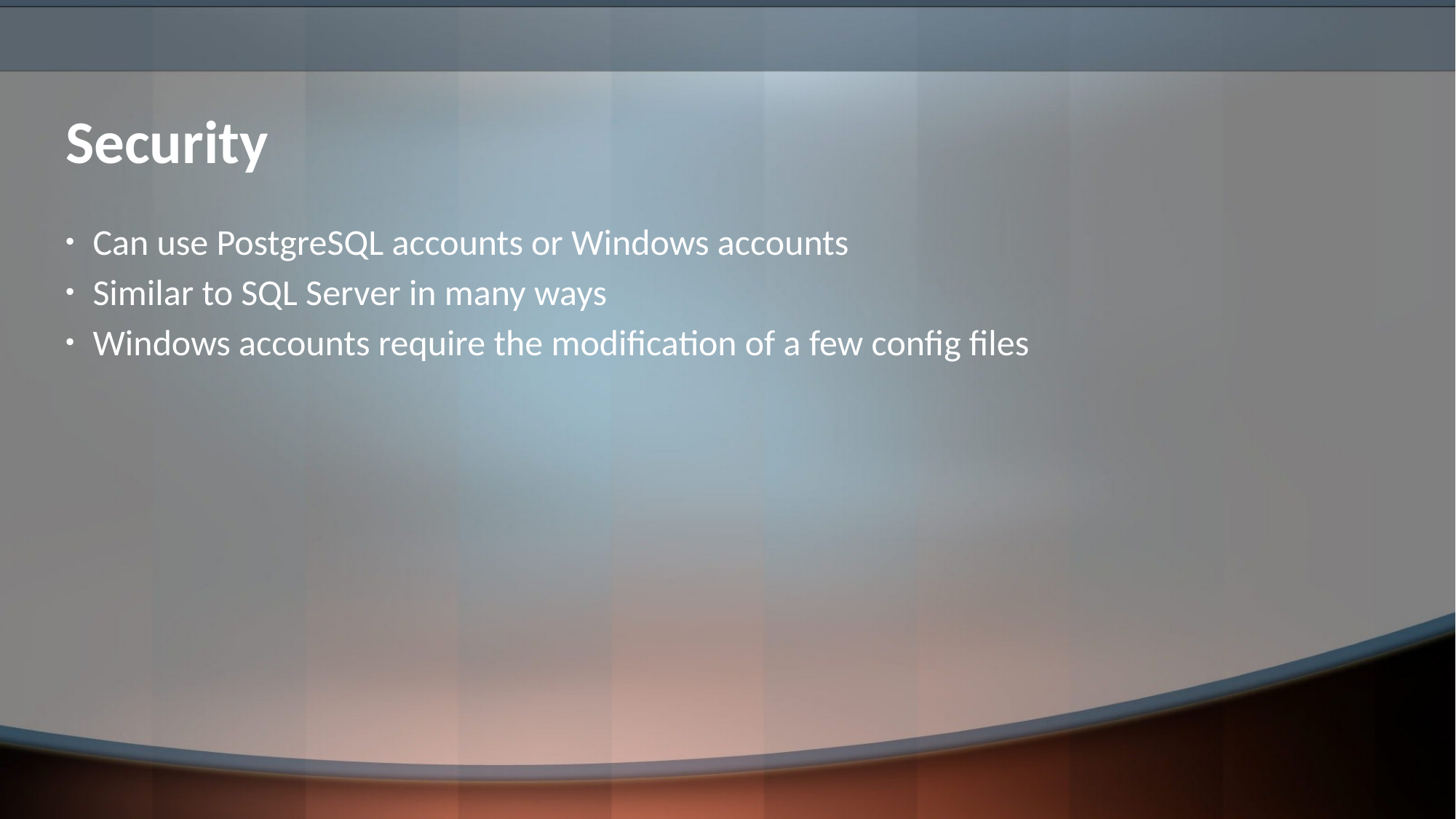

# Security
Can use PostgreSQL accounts or Windows accounts
Similar to SQL Server in many ways
Windows accounts require the modification of a few config files